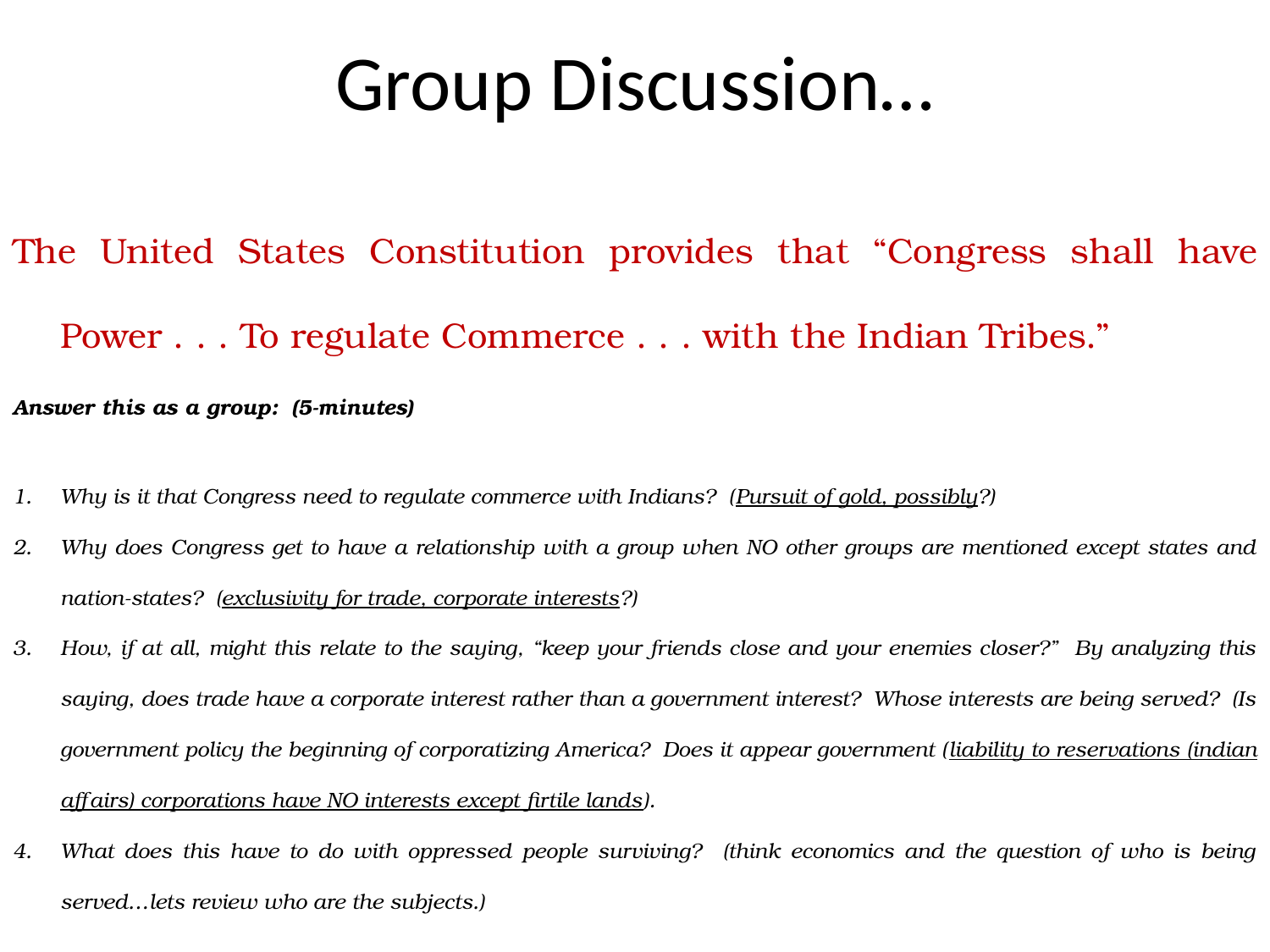

# Group Discussion…
The United States Constitution provides that “Congress shall have Power . . . To regulate Commerce . . . with the Indian Tribes.”
Answer this as a group:  (5-minutes)

Why is it that Congress need to regulate commerce with Indians?  (Pursuit of gold, possibly?)
Why does Congress get to have a relationship with a group when NO other groups are mentioned except states and nation-states?  (exclusivity for trade, corporate interests?)
How, if at all, might this relate to the saying, “keep your friends close and your enemies closer?”  By analyzing this saying, does trade have a corporate interest rather than a government interest?  Whose interests are being served?  (Is government policy the beginning of corporatizing America?  Does it appear government (liability to reservations (indian affairs) corporations have NO interests except firtile lands).
What does this have to do with oppressed people surviving?  (think economics and the question of who is being served…lets review who are the subjects.)